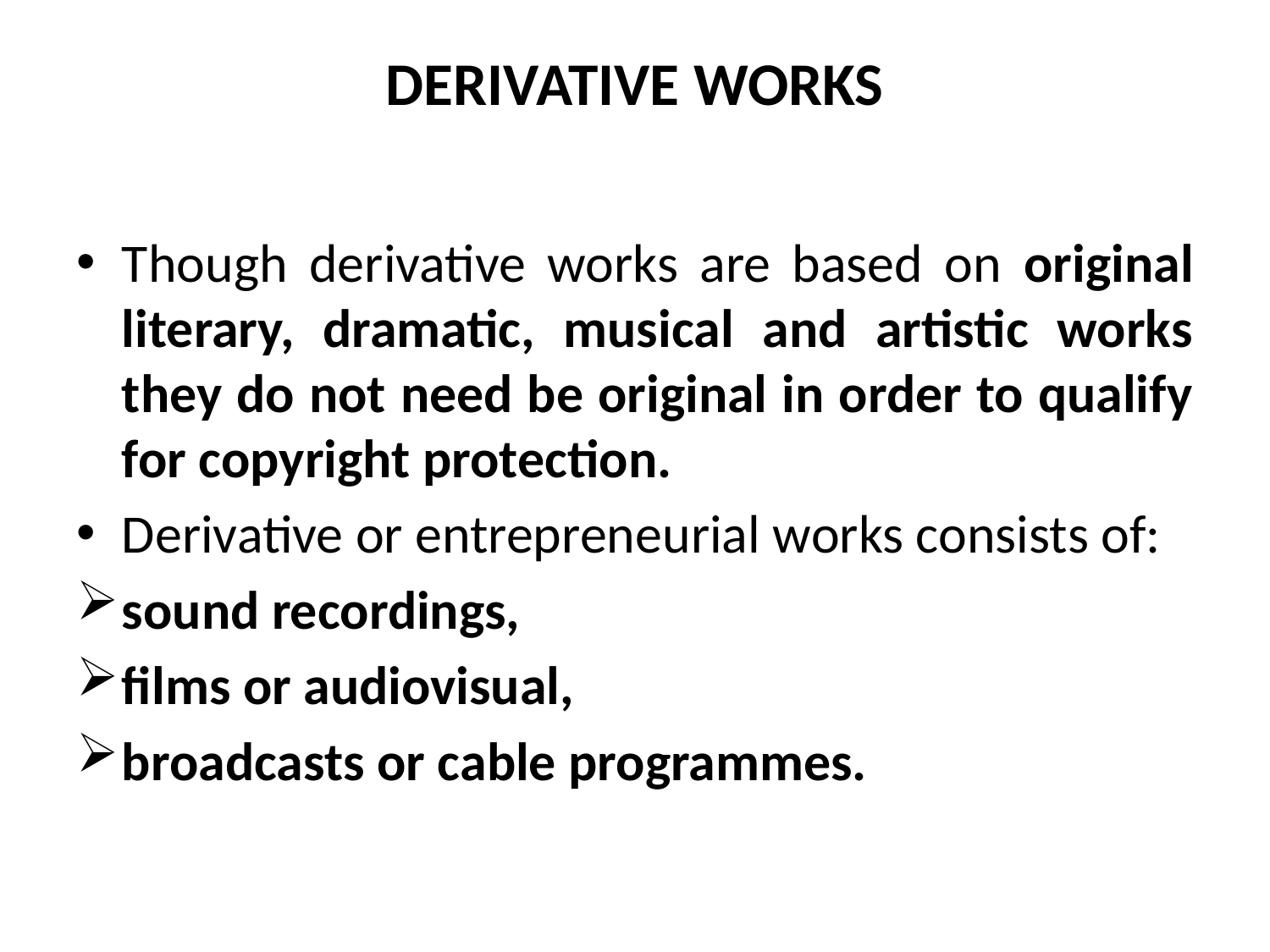

# DERIVATIVE WORKS
Though derivative works are based on original literary, dramatic, musical and artistic works they do not need be original in order to qualify for copyright protection.
Derivative or entrepreneurial works consists of:
sound recordings,
films or audiovisual,
broadcasts or cable programmes.